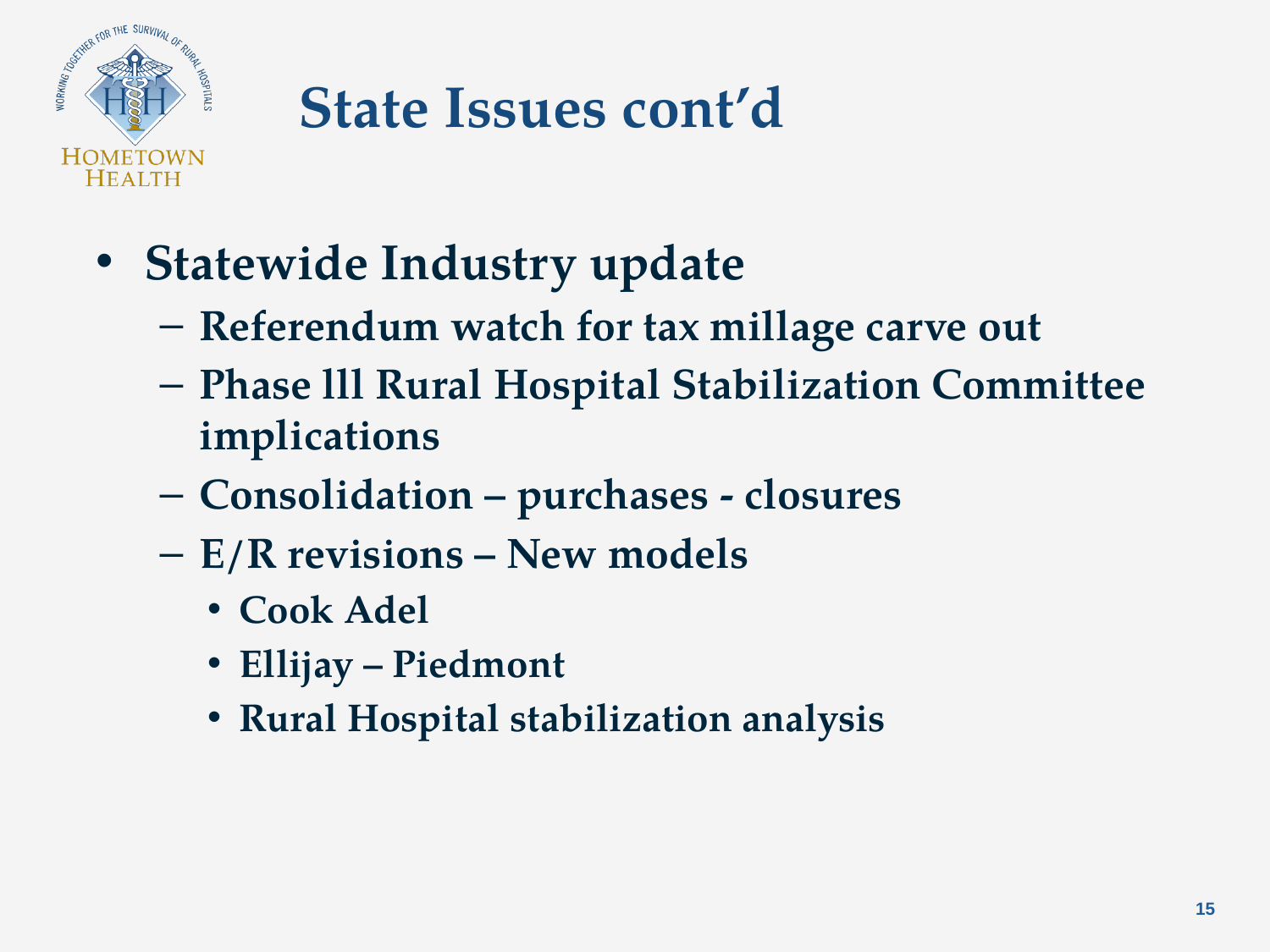

# State Issues cont’d
Statewide Industry update
Referendum watch for tax millage carve out
Phase lll Rural Hospital Stabilization Committee implications
Consolidation – purchases - closures
E/R revisions – New models
Cook Adel
Ellijay – Piedmont
Rural Hospital stabilization analysis
15